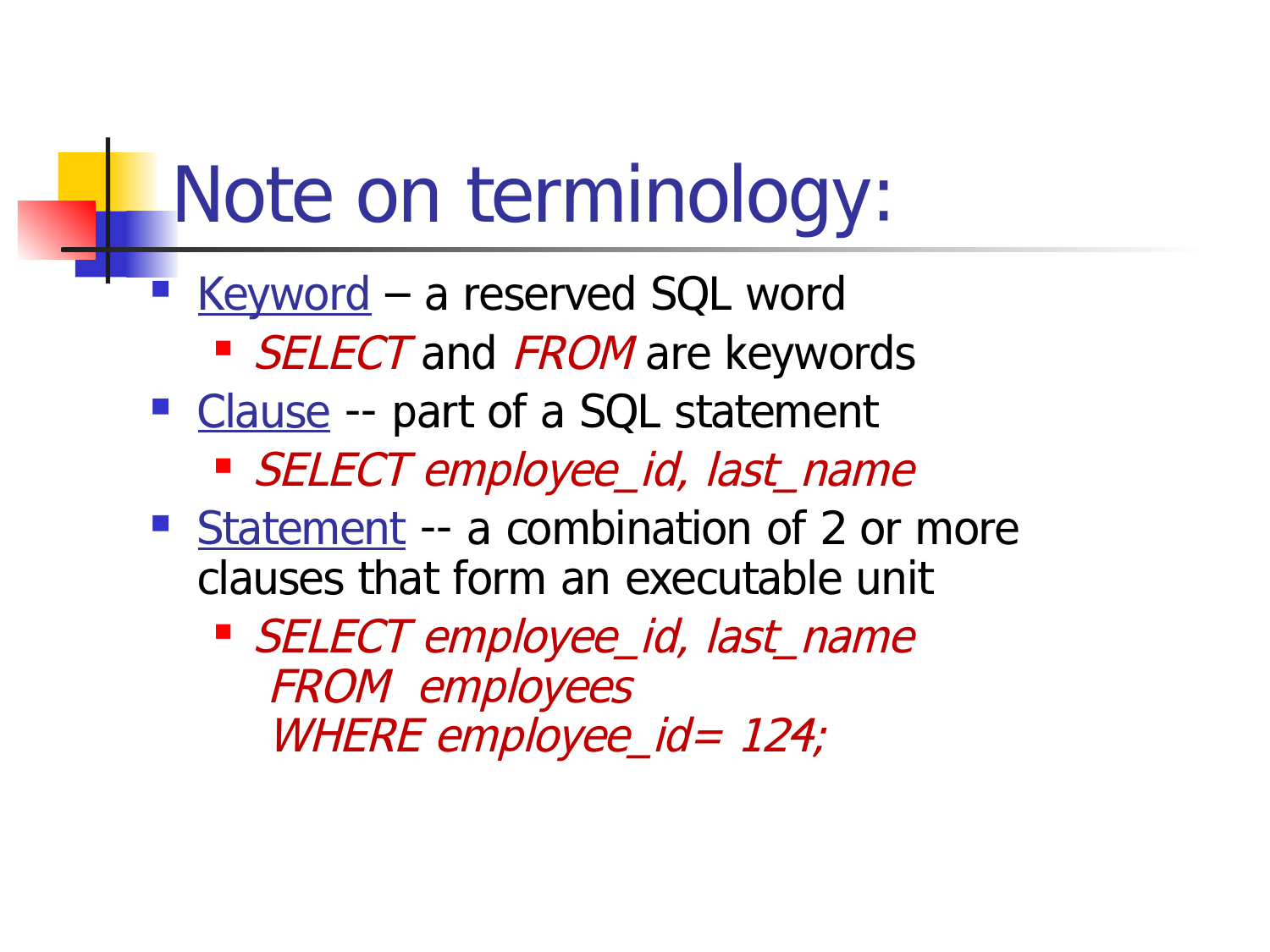

# Note on terminology:
Keyword – a reserved SQL word
SELECT and FROM are keywords
Clause -- part of a SQL statement
SELECT employee_id, last_name
Statement -- a combination of 2 or more clauses that form an executable unit
SELECT employee_id, last_name
 FROM  employees
 WHERE employee_id= 124;